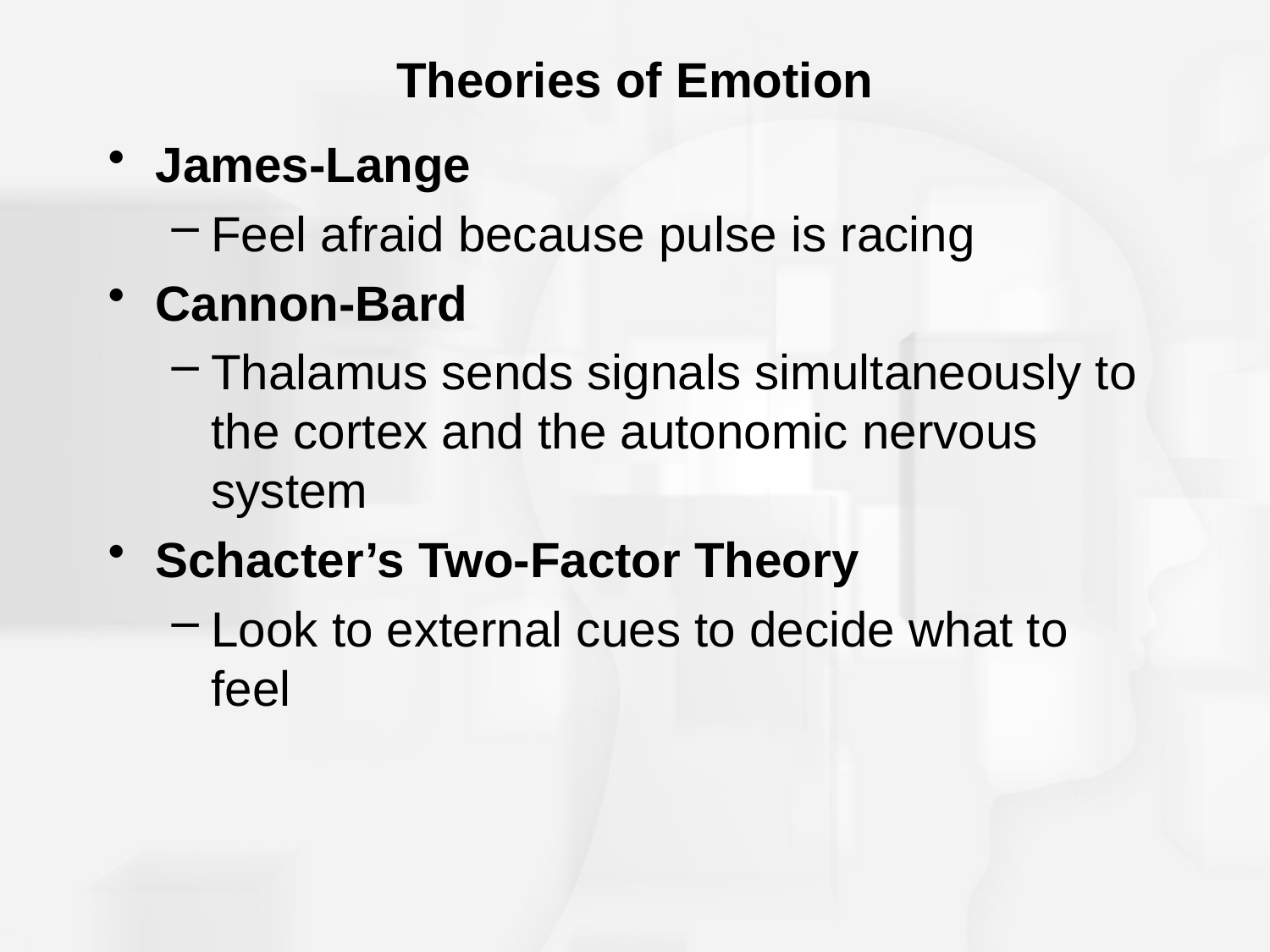

# Theories of Emotion
James-Lange
Feel afraid because pulse is racing
Cannon-Bard
Thalamus sends signals simultaneously to the cortex and the autonomic nervous system
Schacter’s Two-Factor Theory
Look to external cues to decide what to feel